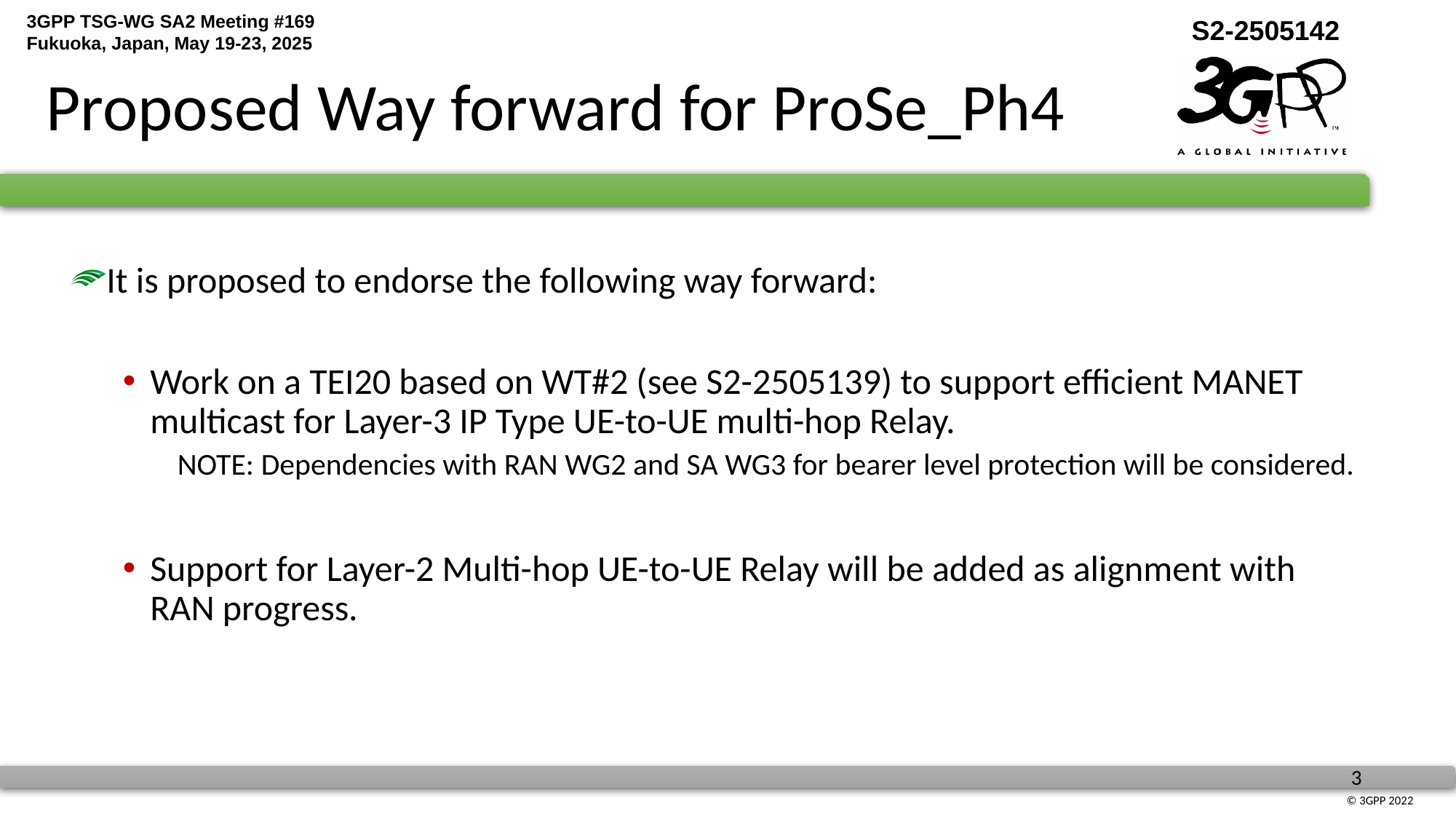

S2-2505142
# Proposed Way forward for ProSe_Ph4
It is proposed to endorse the following way forward:

Work on a TEI20 based on WT#2 (see S2-2505139) to support efficient MANET multicast for Layer-3 IP Type UE-to-UE multi-hop Relay.
NOTE: Dependencies with RAN WG2 and SA WG3 for bearer level protection will be considered.

Support for Layer-2 Multi-hop UE-to-UE Relay will be added as alignment with RAN progress.